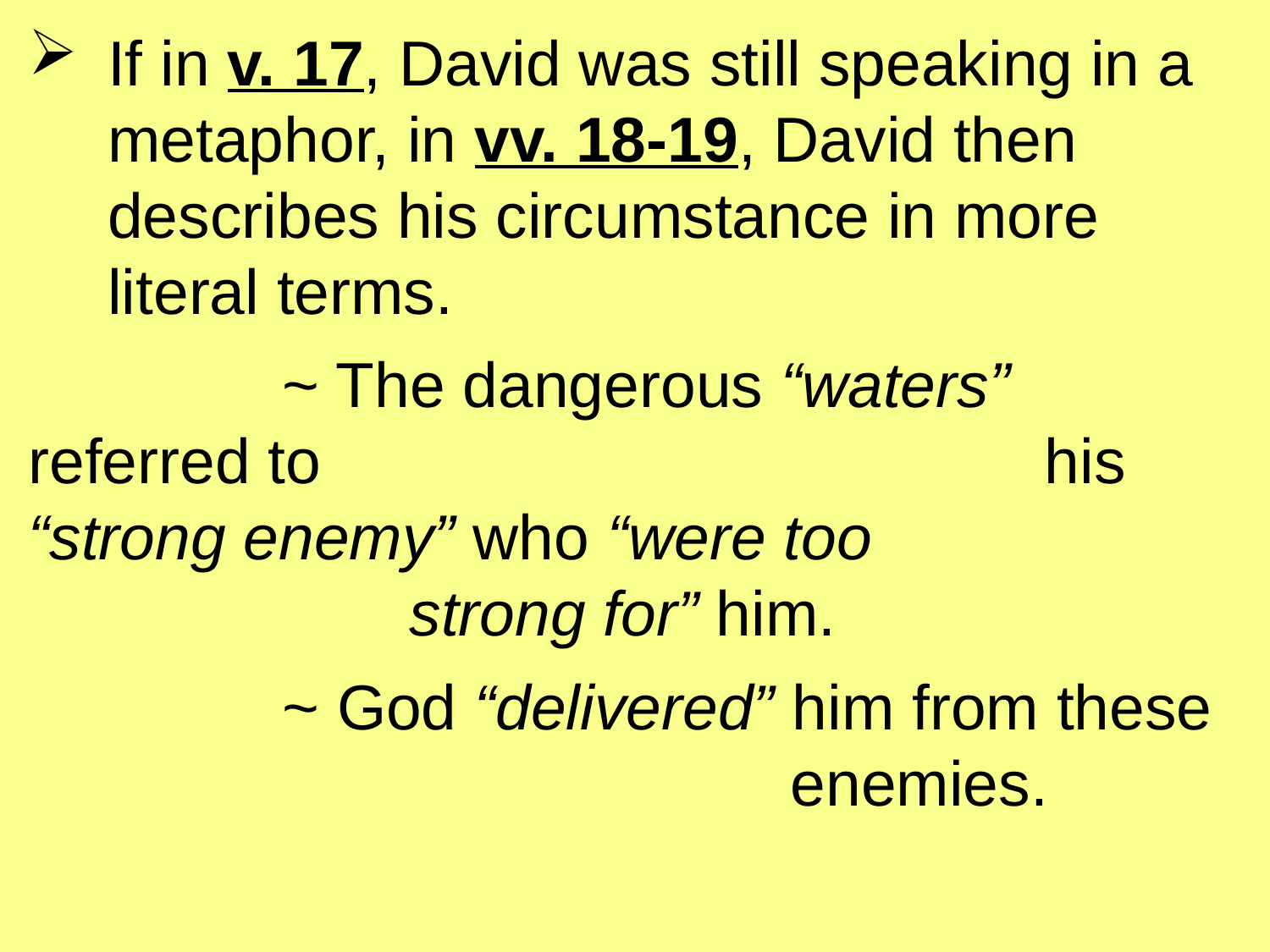

If in v. 17, David was still speaking in a metaphor, in vv. 18-19, David then describes his circumstance in more literal terms.
		~ The dangerous “waters” referred to 						his “strong enemy” who “were too 						strong for” him.
		~ God “delivered” him from these 						enemies.